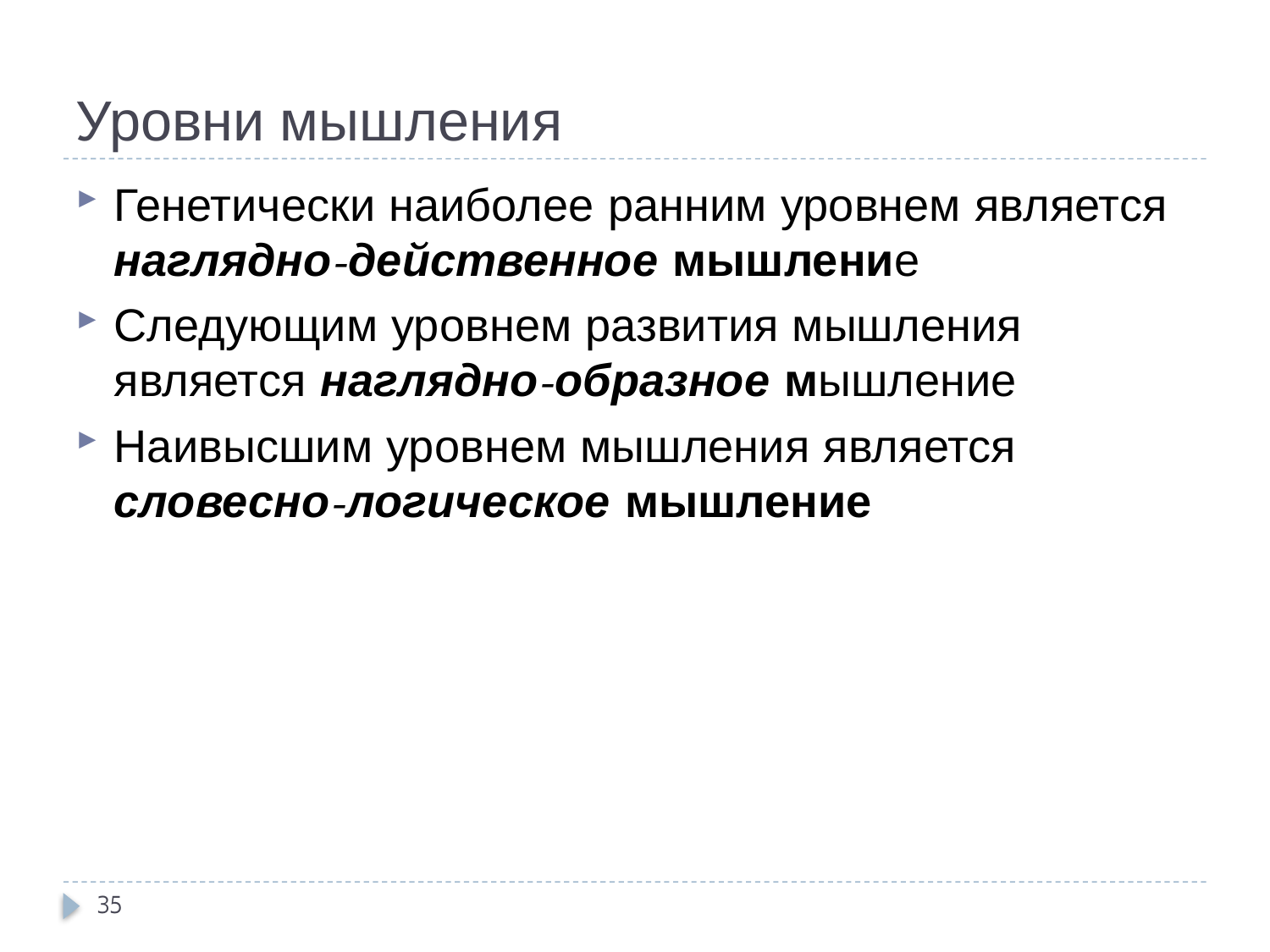

# Уровни мышления
Генетически наиболее ранним уровнем является наглядно-действенное мышление
Следующим уровнем развития мышления является наглядно-образное мышление
Наивысшим уровнем мышления является словесно-логическое мышление
35